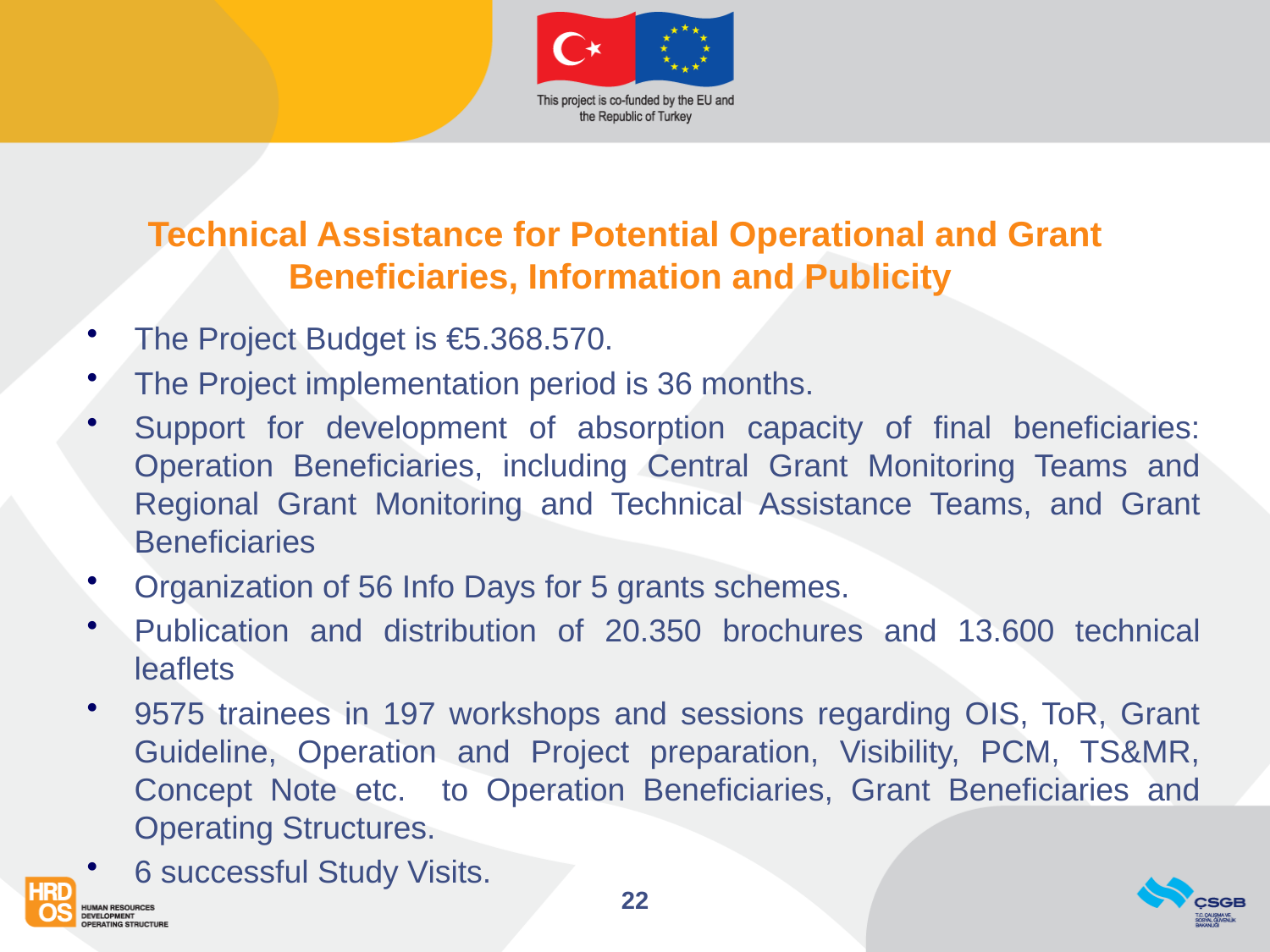

# Technical Assistance for Potential Operational and Grant Beneficiaries, Information and Publicity
The Project Budget is €5.368.570.
The Project implementation period is 36 months.
Support for development of absorption capacity of final beneficiaries: Operation Beneficiaries, including Central Grant Monitoring Teams and Regional Grant Monitoring and Technical Assistance Teams, and Grant Beneficiaries
Organization of 56 Info Days for 5 grants schemes.
Publication and distribution of 20.350 brochures and 13.600 technical leaflets
9575 trainees in 197 workshops and sessions regarding OIS, ToR, Grant Guideline, Operation and Project preparation, Visibility, PCM, TS&MR, Concept Note etc.  to Operation Beneficiaries, Grant Beneficiaries and Operating Structures.
6 successful Study Visits.
22